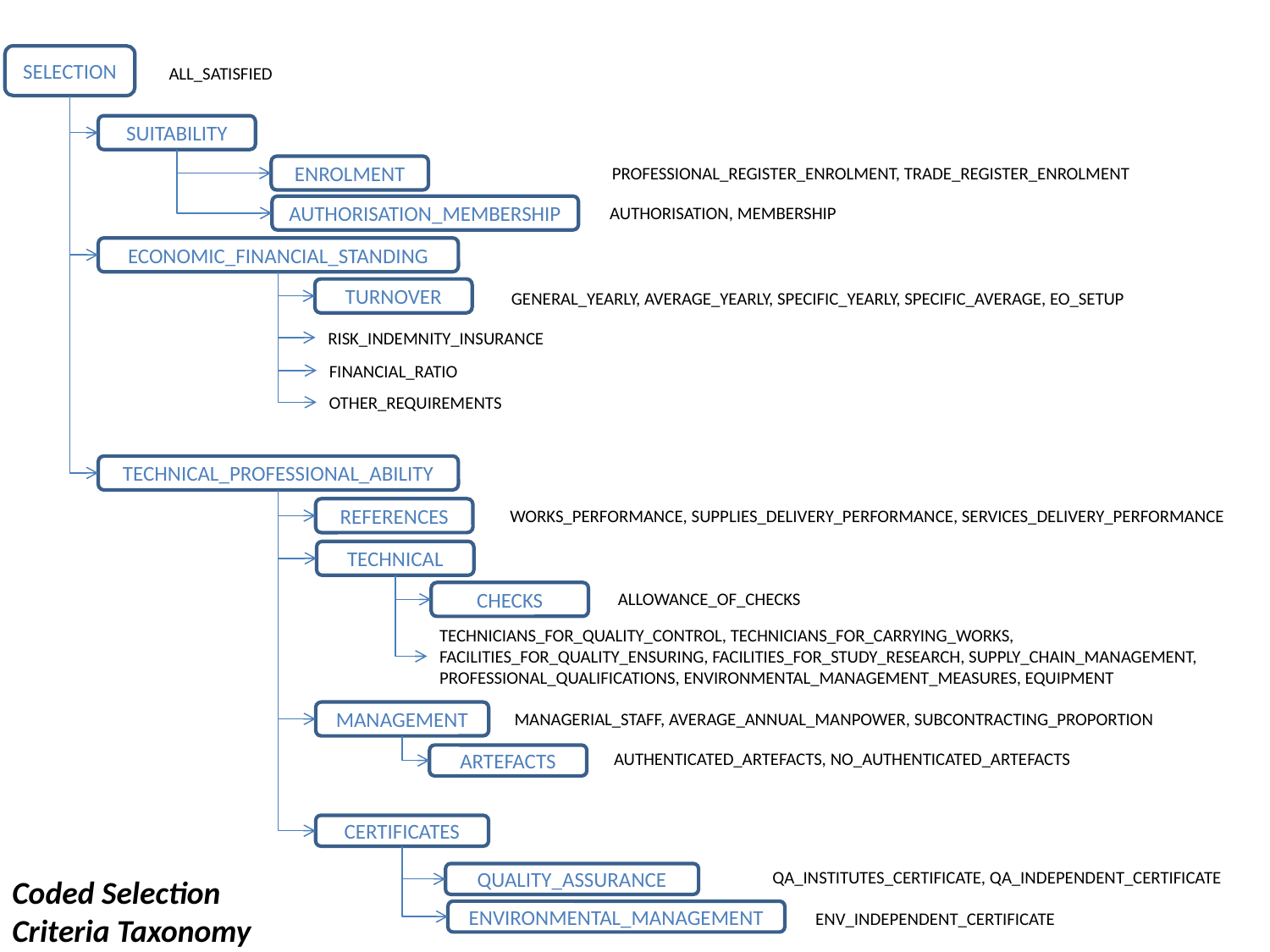

SELECTION
ALL_SATISFIED
SUITABILITY
PROFESSIONAL_REGISTER_ENROLMENT, TRADE_REGISTER_ENROLMENT
ENROLMENT
AUTHORISATION, MEMBERSHIP
AUTHORISATION_MEMBERSHIP
ECONOMIC_FINANCIAL_STANDING
TURNOVER
GENERAL_YEARLY, AVERAGE_YEARLY, SPECIFIC_YEARLY, SPECIFIC_AVERAGE, EO_SETUP
RISK_INDEMNITY_INSURANCE
FINANCIAL_RATIO
OTHER_REQUIREMENTS
TECHNICAL_PROFESSIONAL_ABILITY
REFERENCES
WORKS_PERFORMANCE, SUPPLIES_DELIVERY_PERFORMANCE, SERVICES_DELIVERY_PERFORMANCE

TECHNICAL
ALLOWANCE_OF_CHECKS
CHECKS
TECHNICIANS_FOR_QUALITY_CONTROL, TECHNICIANS_FOR_CARRYING_WORKS, FACILITIES_FOR_QUALITY_ENSURING, FACILITIES_FOR_STUDY_RESEARCH, SUPPLY_CHAIN_MANAGEMENT, PROFESSIONAL_QUALIFICATIONS, ENVIRONMENTAL_MANAGEMENT_MEASURES, EQUIPMENT
MANAGERIAL_STAFF, AVERAGE_ANNUAL_MANPOWER, SUBCONTRACTING_PROPORTION
MANAGEMENT
AUTHENTICATED_ARTEFACTS, NO_AUTHENTICATED_ARTEFACTS
ARTEFACTS
CERTIFICATES
QA_INSTITUTES_CERTIFICATE, QA_INDEPENDENT_CERTIFICATE
QUALITY_ASSURANCE
Coded Selection Criteria Taxonomy
ENVIRONMENTAL_MANAGEMENT
ENV_INDEPENDENT_CERTIFICATE
Coded Exclusion Criteria Taxonomy